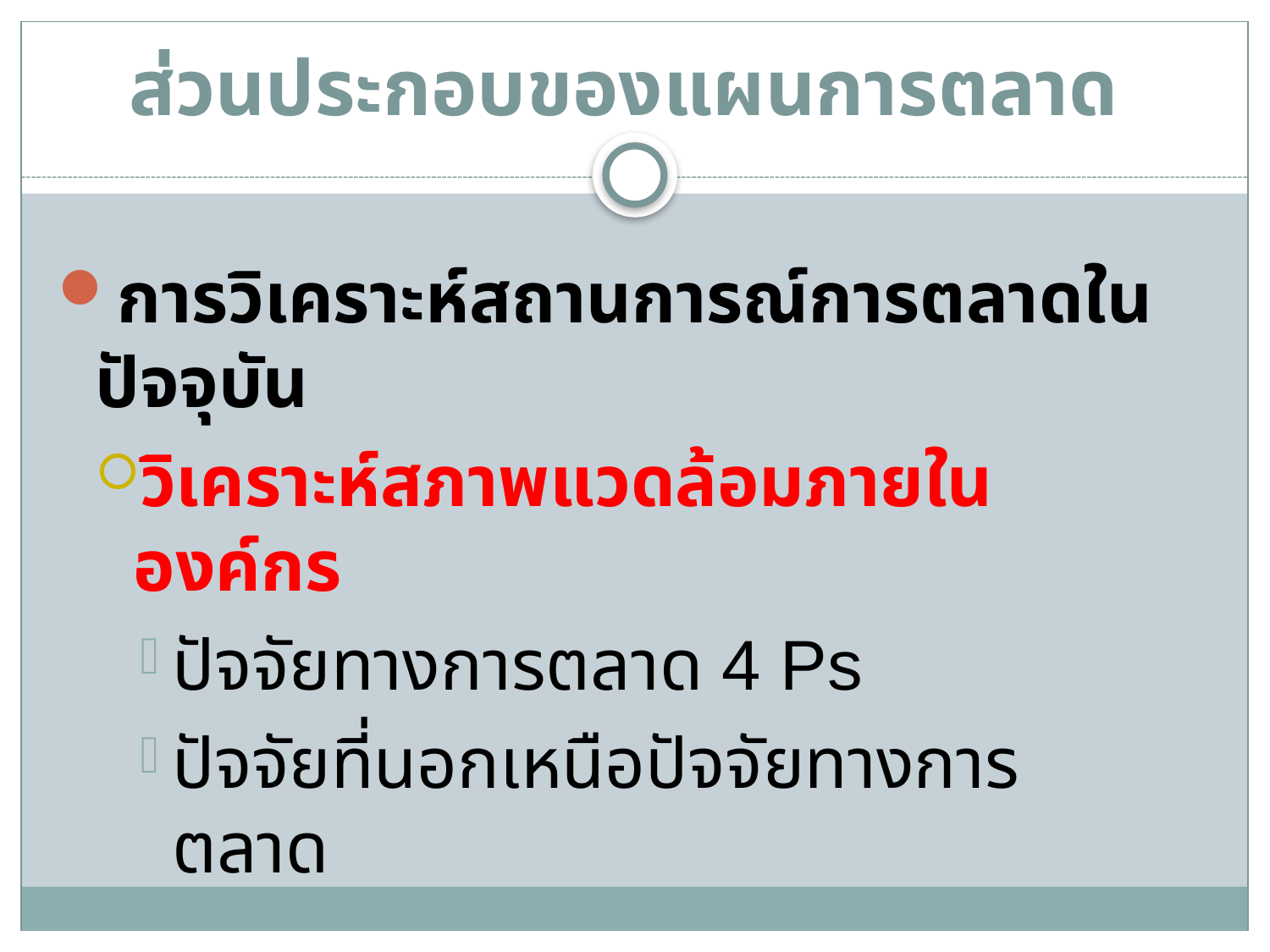

# ส่วนประกอบของแผนการตลาด
การวิเคราะห์สถานการณ์การตลาดในปัจจุบัน
วิเคราะห์สภาพแวดล้อมภายในองค์กร
ปัจจัยทางการตลาด 4 Ps
ปัจจัยที่นอกเหนือปัจจัยทางการตลาด